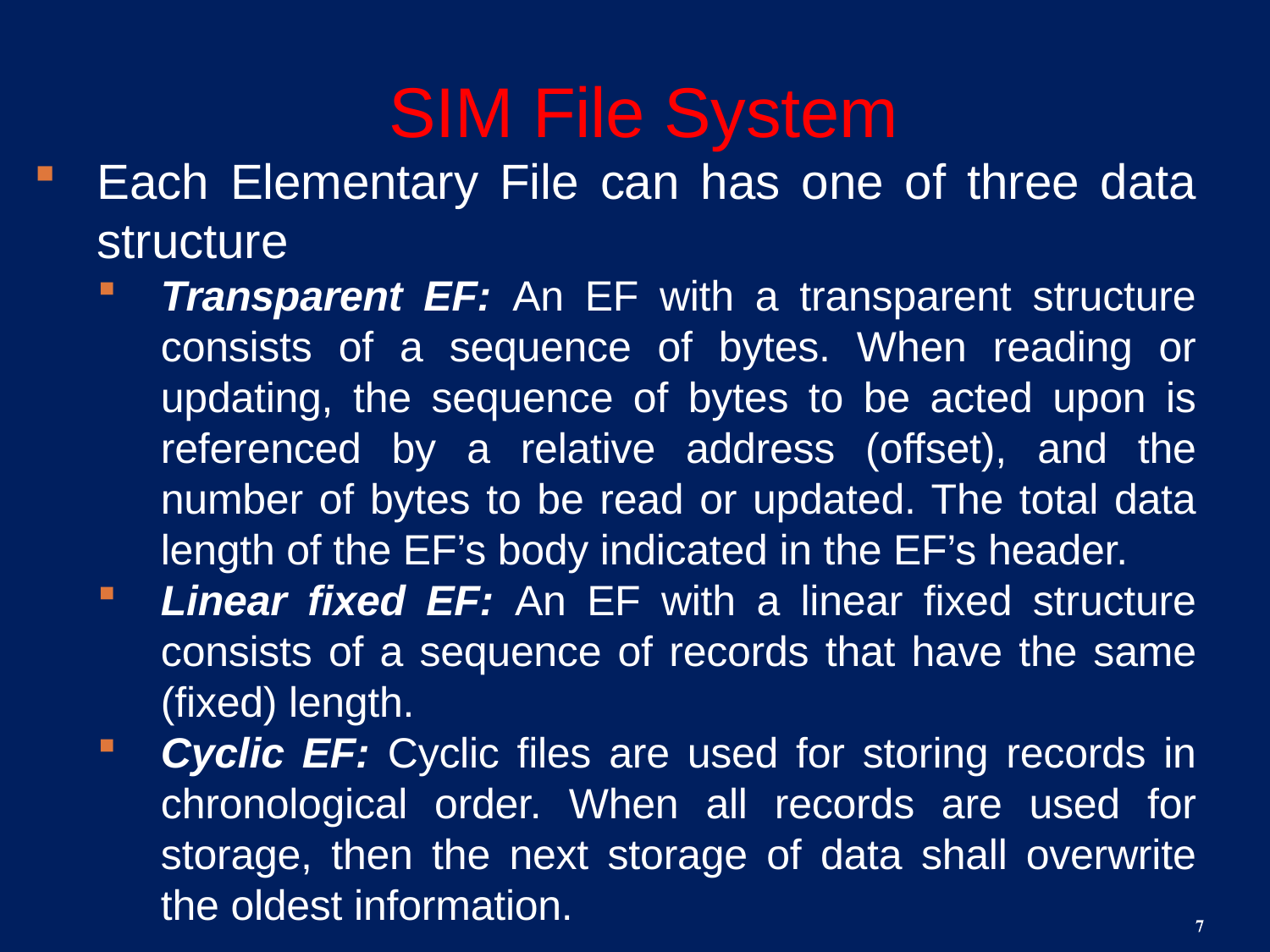

# SIM File System
Each Elementary File can has one of three data structure
Transparent EF: An EF with a transparent structure consists of a sequence of bytes. When reading or updating, the sequence of bytes to be acted upon is referenced by a relative address (offset), and the number of bytes to be read or updated. The total data length of the EF’s body indicated in the EF’s header.
Linear fixed EF: An EF with a linear fixed structure consists of a sequence of records that have the same (fixed) length.
Cyclic EF: Cyclic files are used for storing records in chronological order. When all records are used for storage, then the next storage of data shall overwrite the oldest information.